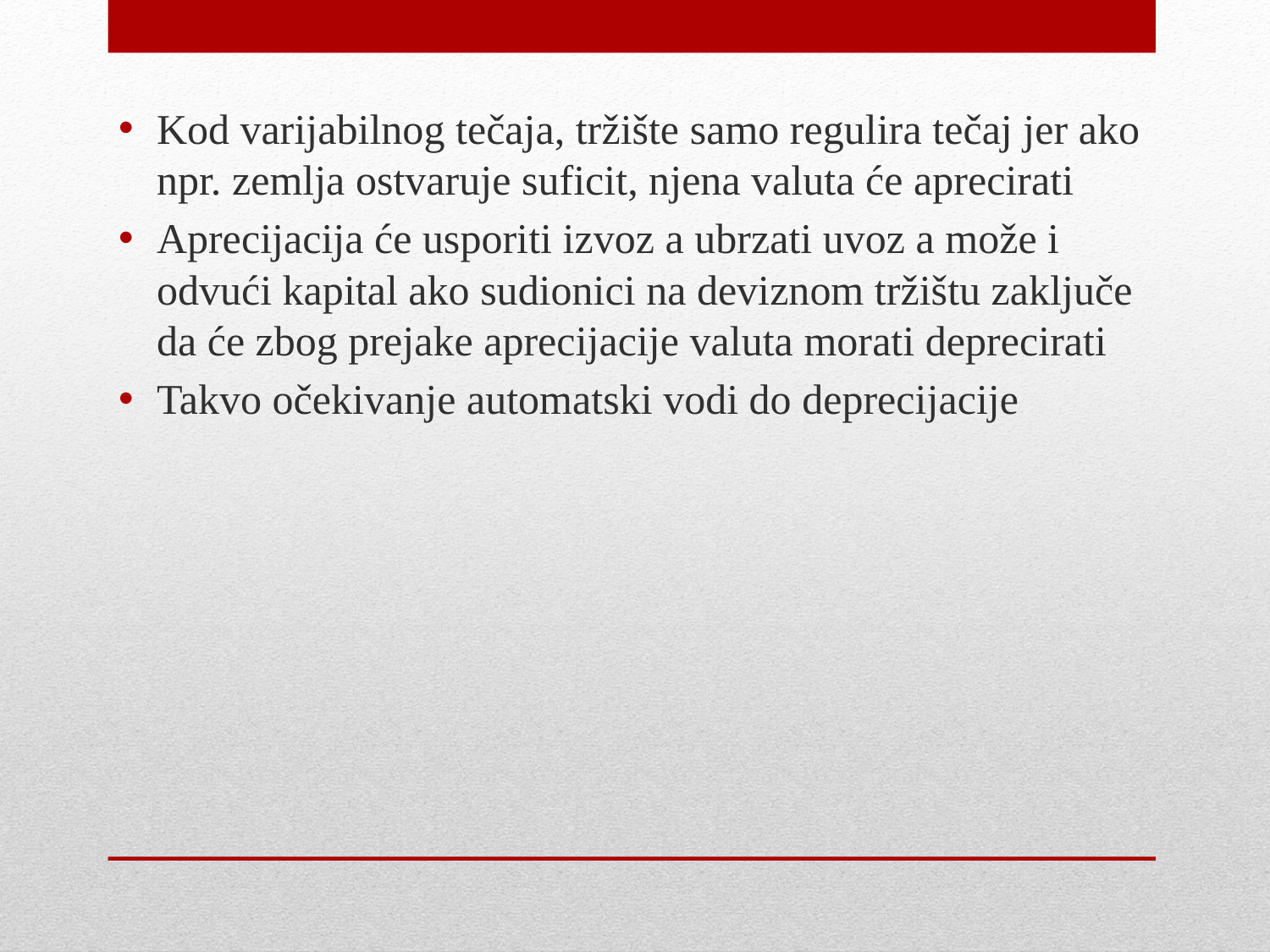

Kod varijabilnog tečaja, tržište samo regulira tečaj jer ako npr. zemlja ostvaruje suficit, njena valuta će aprecirati
Aprecijacija će usporiti izvoz a ubrzati uvoz a može i odvući kapital ako sudionici na deviznom tržištu zaključe da će zbog prejake aprecijacije valuta morati deprecirati
Takvo očekivanje automatski vodi do deprecijacije